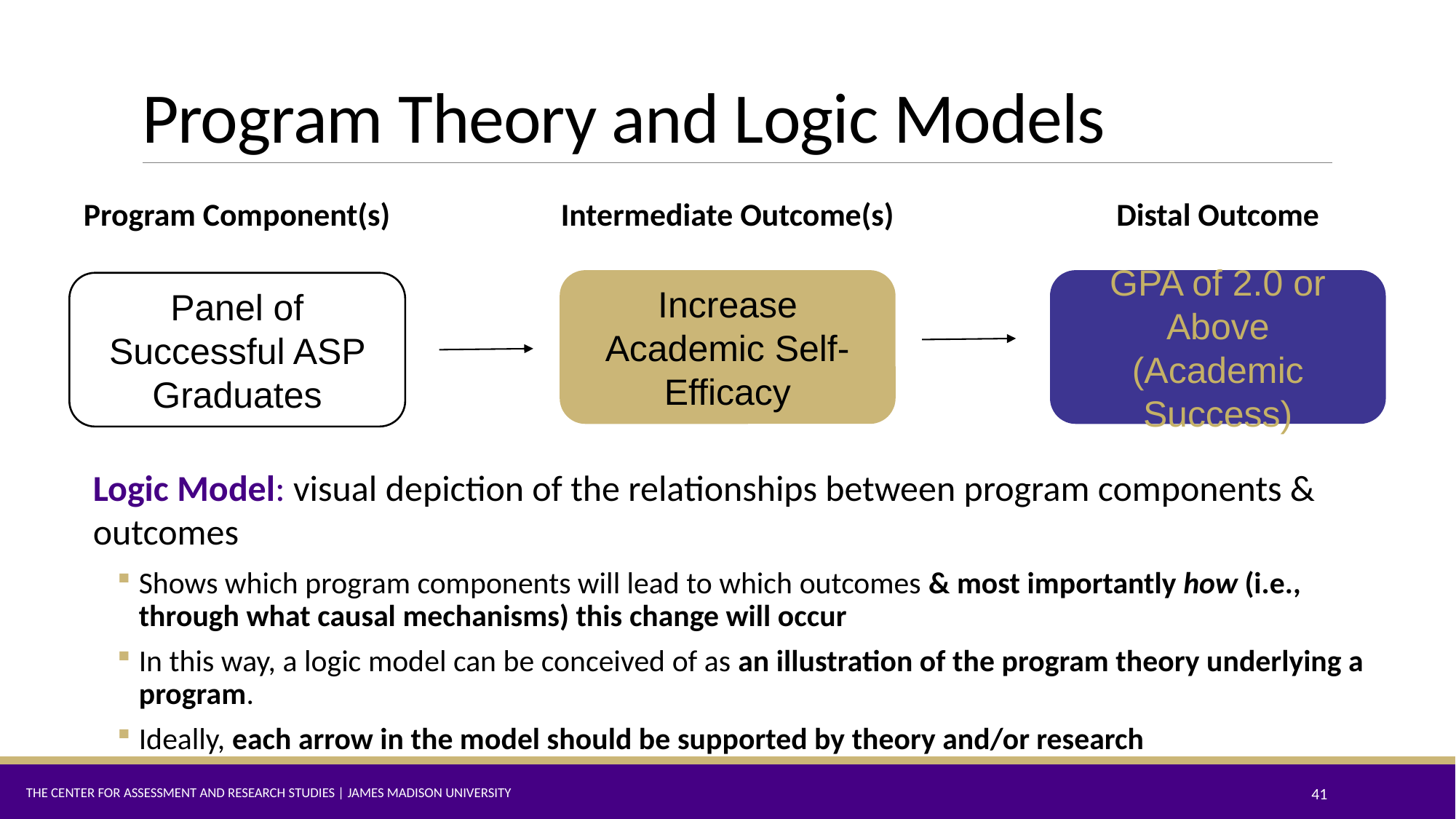

# Program Theory and Logic Models
Program Component(s)
Intermediate Outcome(s)
Distal Outcome
GPA of 2.0 or Above
(Academic Success)
Increase Academic Self-Efficacy
Panel of Successful ASP Graduates
Logic Model: visual depiction of the relationships between program components & outcomes
Shows which program components will lead to which outcomes & most importantly how (i.e., through what causal mechanisms) this change will occur
In this way, a logic model can be conceived of as an illustration of the program theory underlying a program.
Ideally, each arrow in the model should be supported by theory and/or research
The Center for Assessment and Research Studies | James Madison University
41